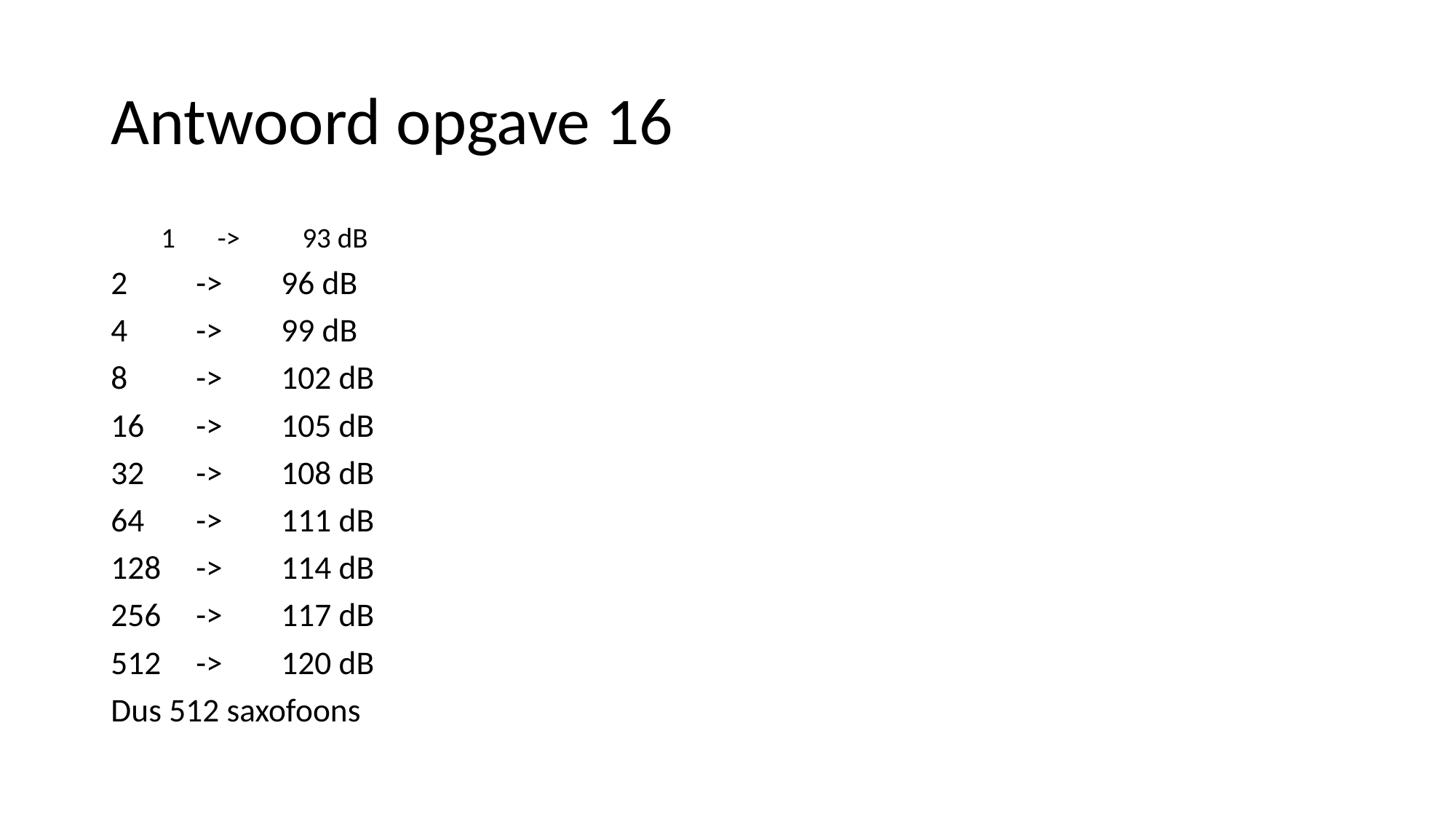

# Antwoord opgave 16
->	93 dB
2	->	96 dB
4	-> 	99 dB
8	-> 	102 dB
16	->	105 dB
32	->	108 dB
64	->	111 dB
128	->	114 dB
256	-> 	117 dB
512	->	120 dB
Dus 512 saxofoons